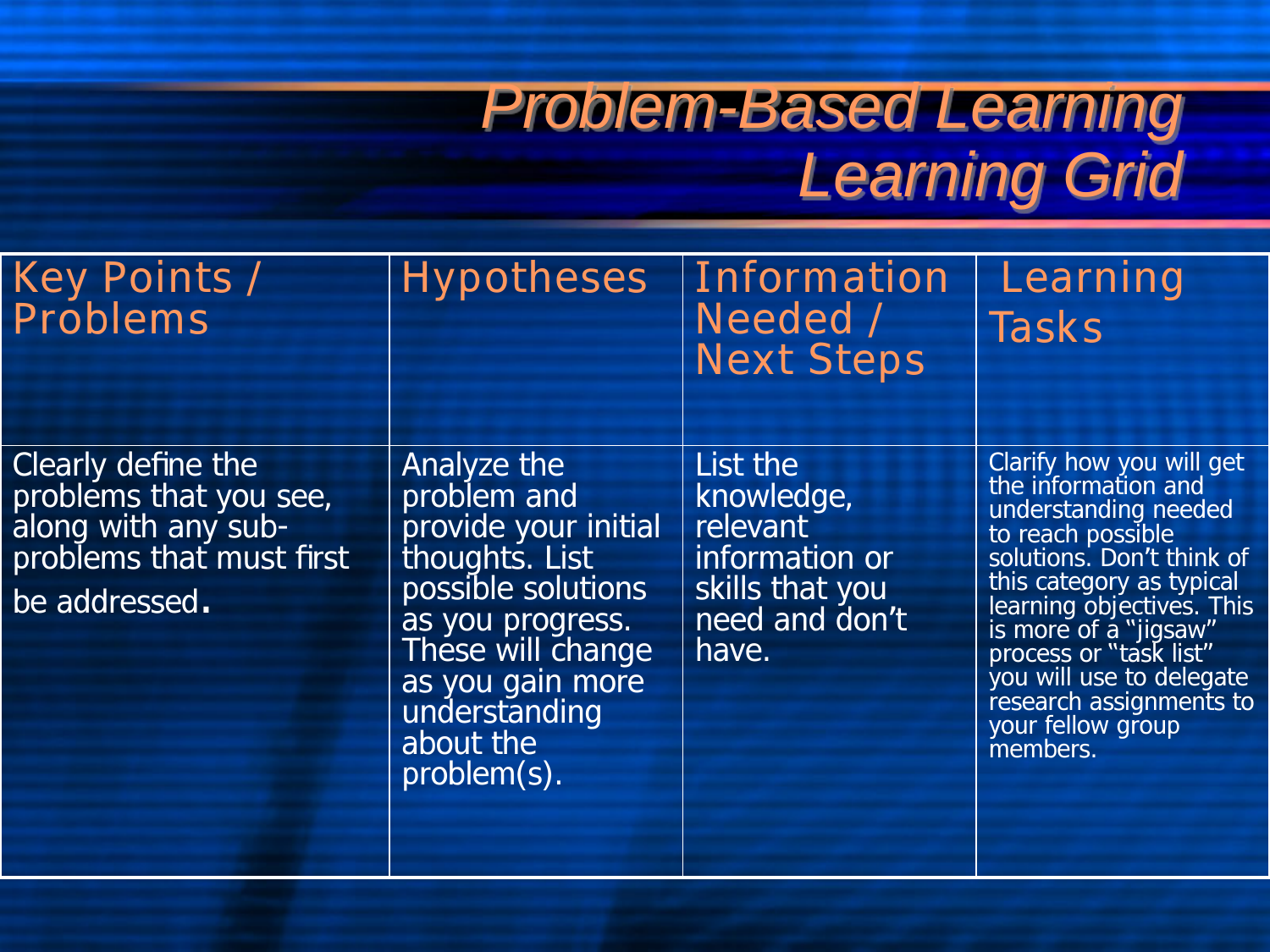

Problem-Based Learning
Learning Grid
| Key Points / Problems | Hypotheses | Information Needed / Next Steps | Learning Tasks |
| --- | --- | --- | --- |
| Clearly define the problems that you see, along with any sub-problems that must first be addressed. | Analyze the problem and provide your initial thoughts. List possible solutions as you progress. These will change as you gain more understanding about the problem(s). | List the knowledge, relevant information or skills that you need and don’t have. | Clarify how you will get the information and understanding needed to reach possible solutions. Don’t think of this category as typical learning objectives. This is more of a “jigsaw” process or “task list” you will use to delegate research assignments to your fellow group members. |